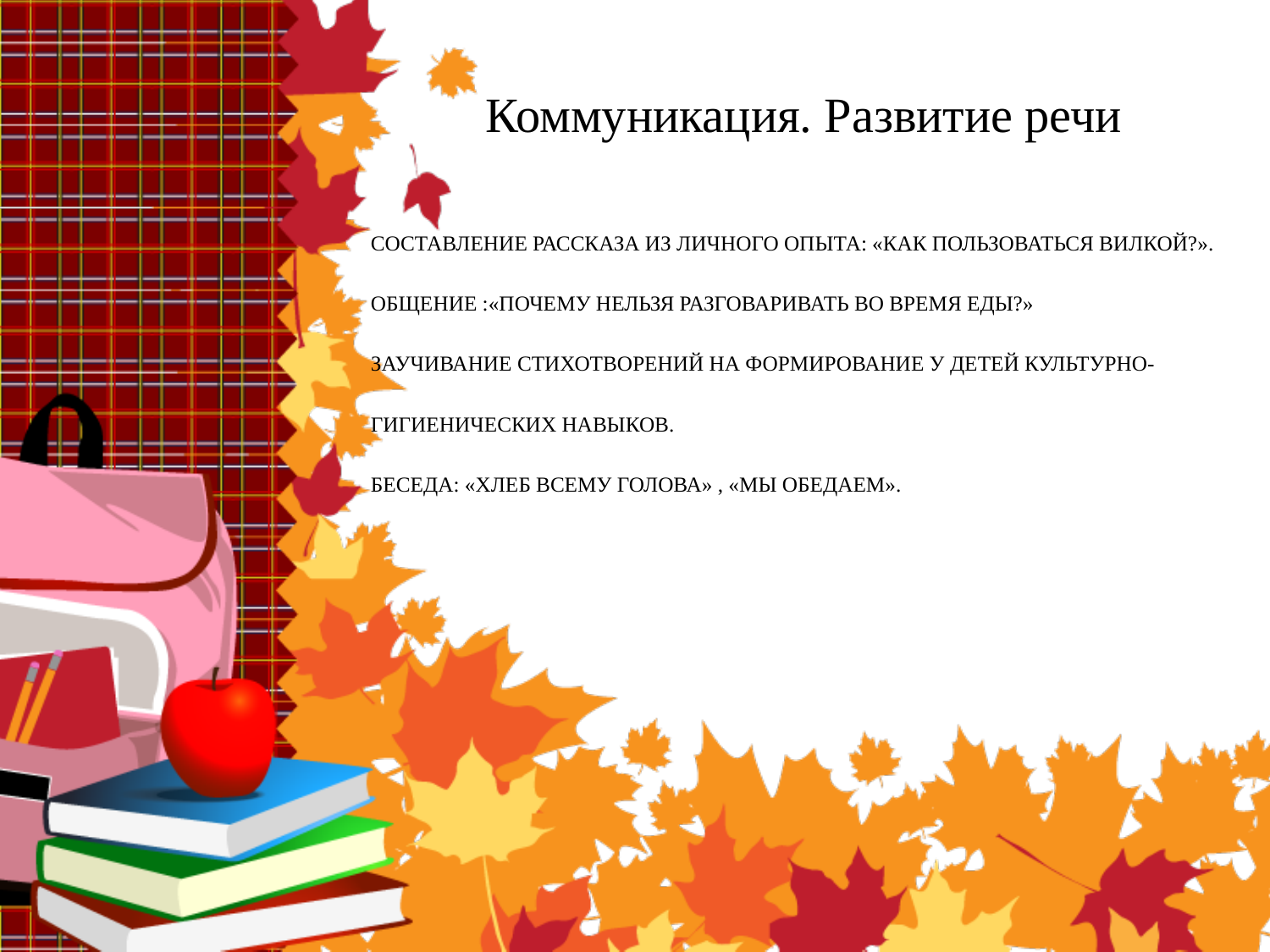

Коммуникация. Развитие речи
# Составление рассказа из личного опыта: «Как пользоваться вилкой?». общение :«Почему нельзя разговаривать во время еды?» заучивание стихотворений на формирование у детей культурно-гигиенических навыков. беседа: «Хлеб всему голова» , «мы обедаем».